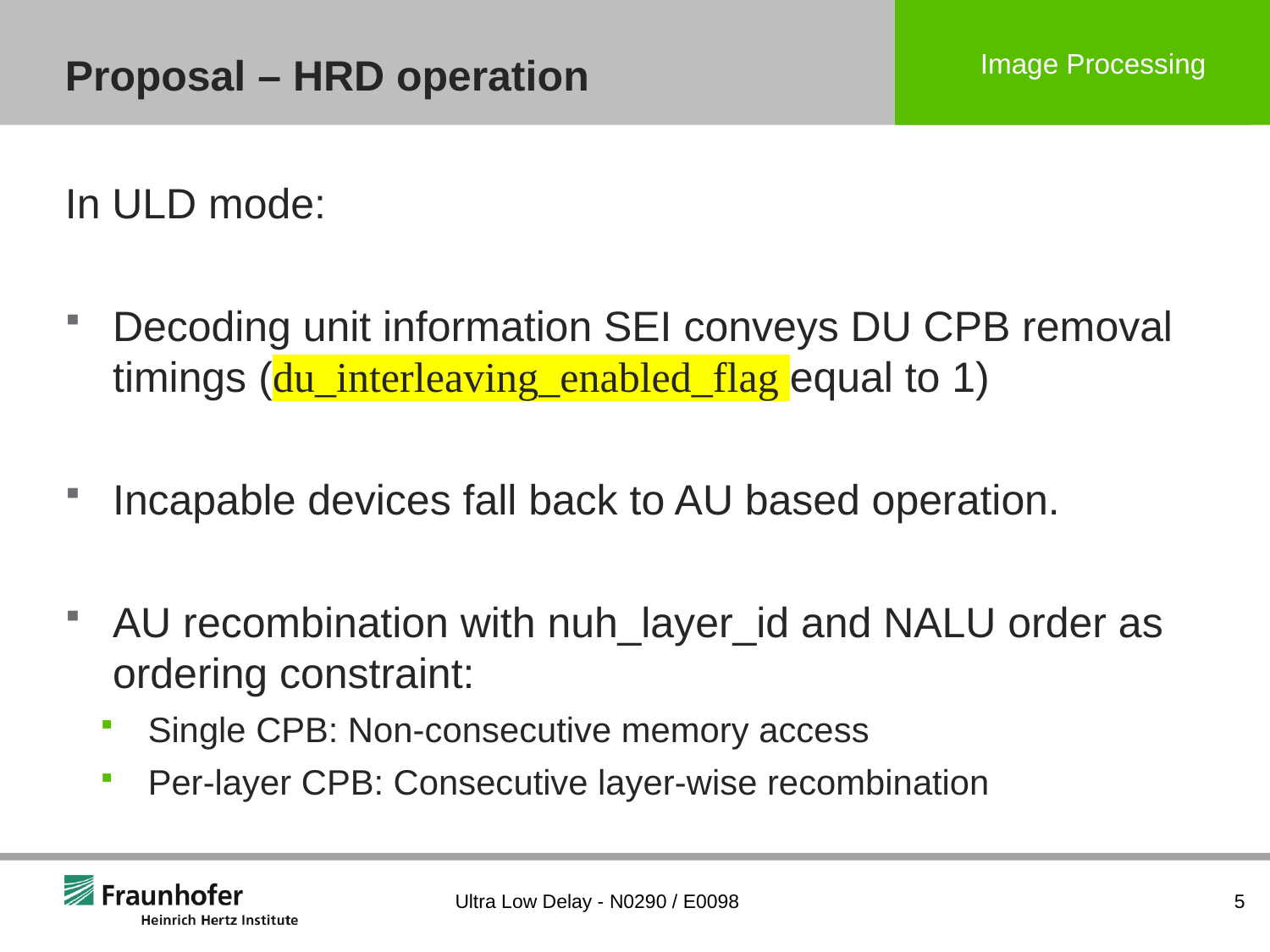

# Proposal – HRD operation
In ULD mode:

Decoding unit information SEI conveys DU CPB removal timings (du_interleaving_enabled_flag equal to 1)

Incapable devices fall back to AU based operation.

AU recombination with nuh_layer_id and NALU order as ordering constraint:
Single CPB: Non-consecutive memory access
Per-layer CPB: Consecutive layer-wise recombination

Ultra Low Delay - N0290 / E0098
5